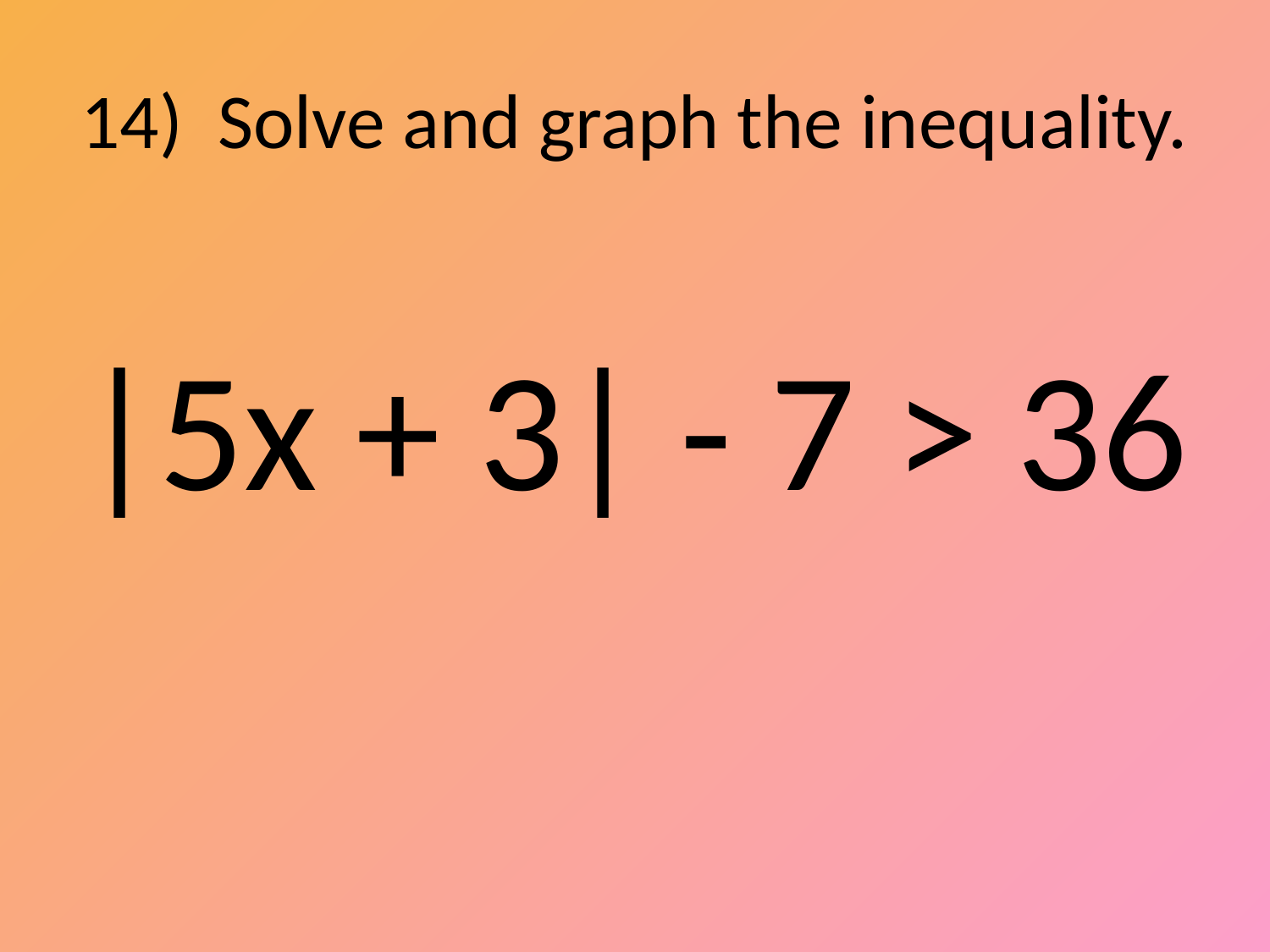

# 14)  Solve and graph the inequality.

|5x + 3| - 7 > 36